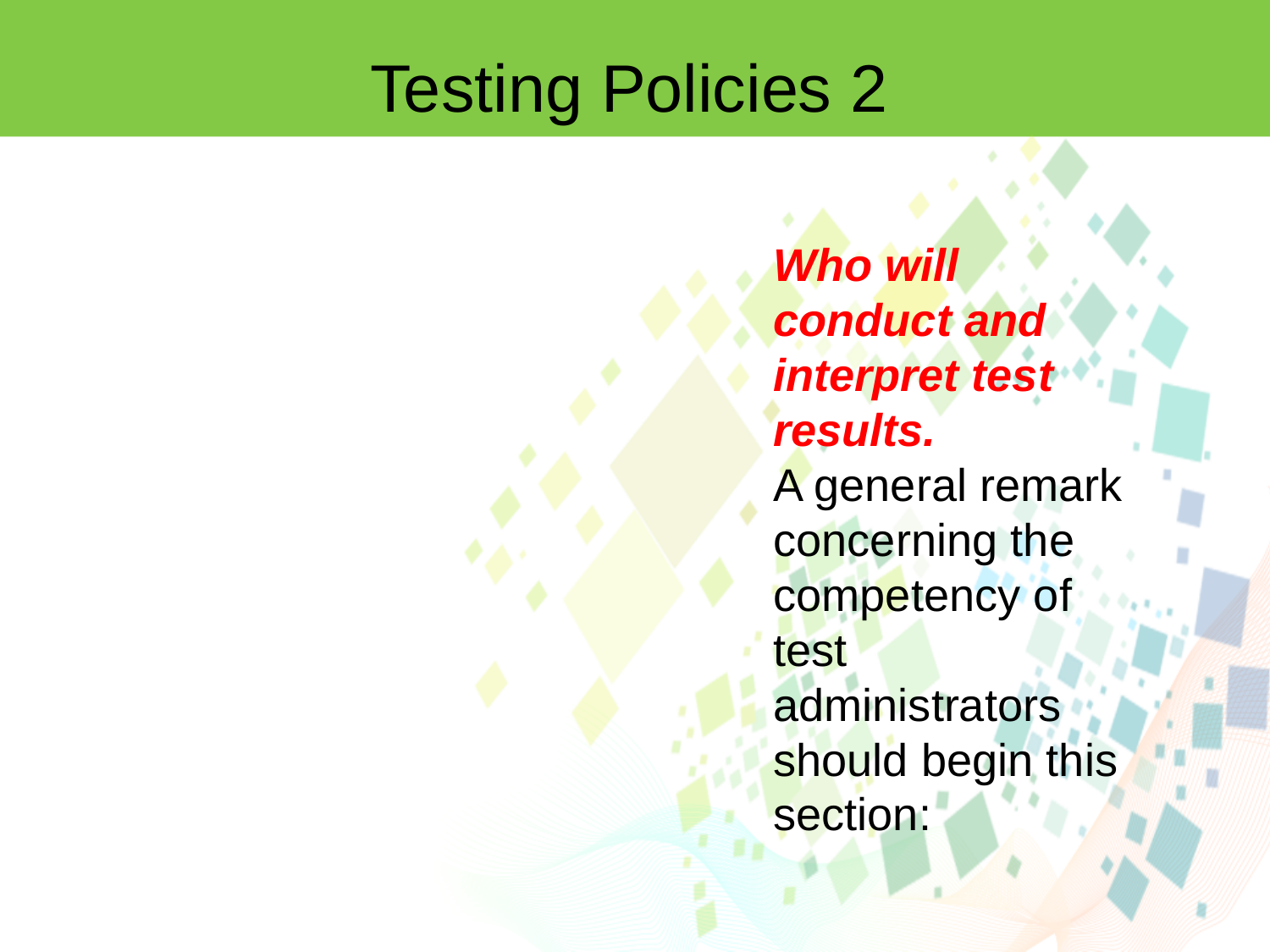

Testing Policies 2
Who will conduct and interpret test results.
A general remark concerning the competency of test administrators should begin this section: